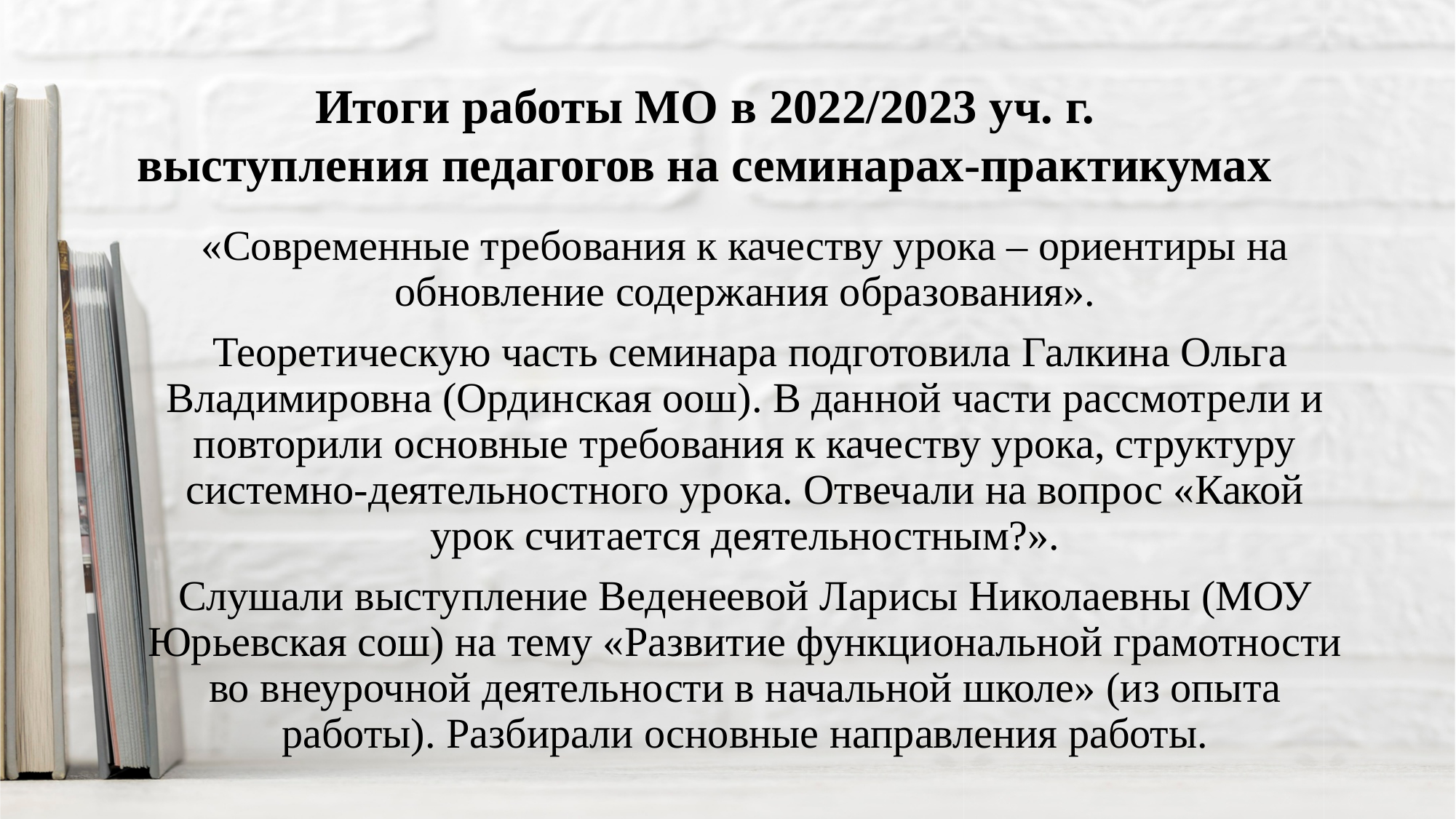

Итоги работы МО в 2022/2023 уч. г.
выступления педагогов на семинарах-практикумах
«Современные требования к качеству урока – ориентиры на обновление содержания образования».
 Теоретическую часть семинара подготовила Галкина Ольга Владимировна (Ординская оош). В данной части рассмотрели и повторили основные требования к качеству урока, структуру системно-деятельностного урока. Отвечали на вопрос «Какой урок считается деятельностным?».
Слушали выступление Веденеевой Ларисы Николаевны (МОУ Юрьевская сош) на тему «Развитие функциональной грамотности во внеурочной деятельности в начальной школе» (из опыта работы). Разбирали основные направления работы.